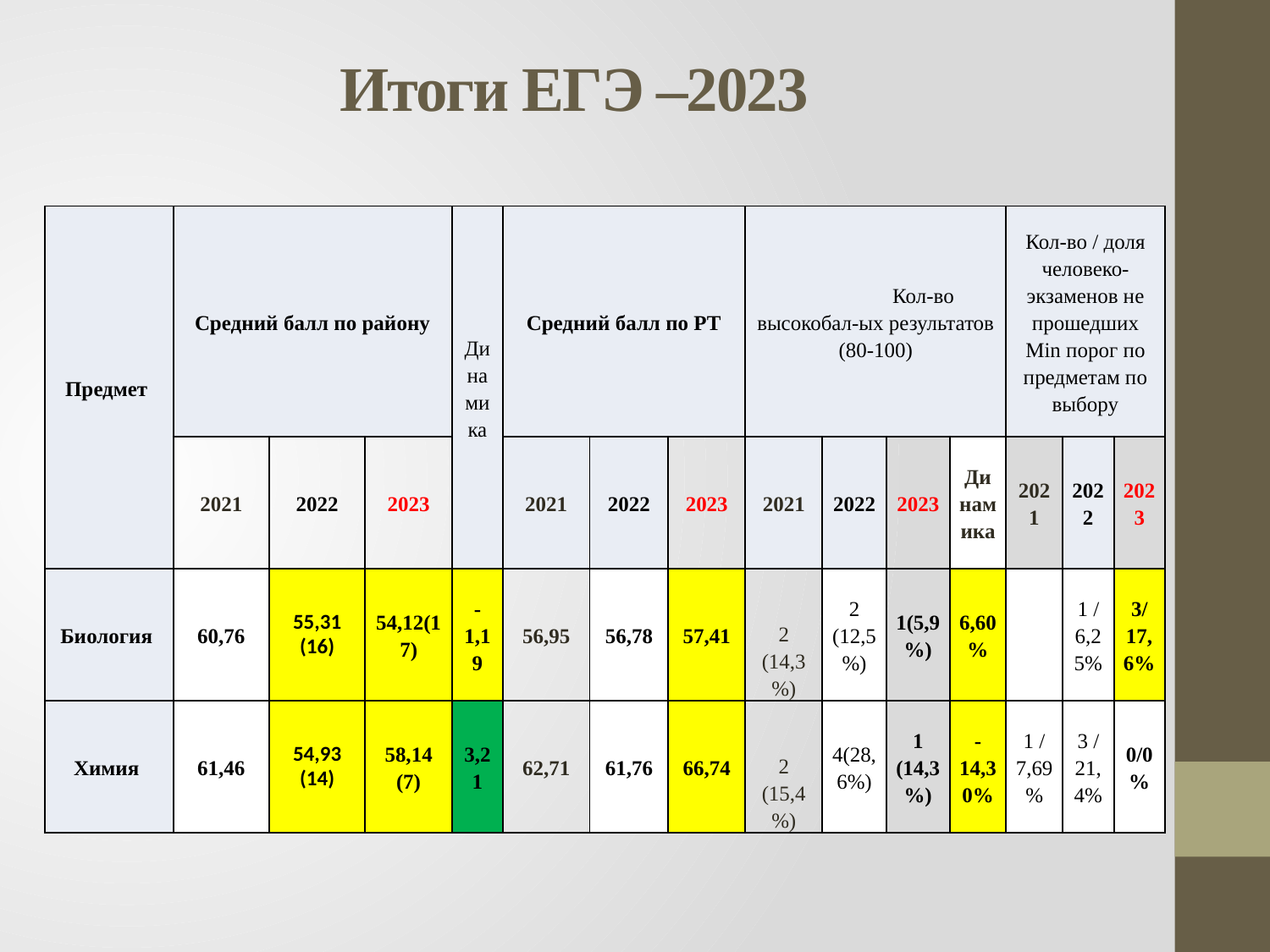

# Итоги ЕГЭ –2023
| Предмет | Средний балл по району |  |  | Динамика | Средний балл по РТ |  |  | Кол-во высокобал-ых результатов (80-100) |  |  |  | Кол-во / доля человеко-экзаменов не прошедших Min порог по предметам по выбору |  |  |
| --- | --- | --- | --- | --- | --- | --- | --- | --- | --- | --- | --- | --- | --- | --- |
|  | 2021 | 2022 | 2023 |  | 2021 | 2022 | 2023 | 2021 | 2022 | 2023 | Динамика | 2021 | 2022 | 2023 |
| Биология | 60,76 | 55,31 (16) | 54,12(17) | -1,19 | 56,95 | 56,78 | 57,41 | 2 (14,3%) | 2 (12,5%) | 1(5,9%) | 6,60% |  | 1 / 6,25% | 3/ 17,6% |
| Химия | 61,46 | 54,93 (14) | 58,14 (7) | 3,21 | 62,71 | 61,76 | 66,74 | 2 (15,4%) | 4(28,6%) | 1 (14,3%) | -14,30% | 1 / 7,69% | 3 / 21,4% | 0/0% |